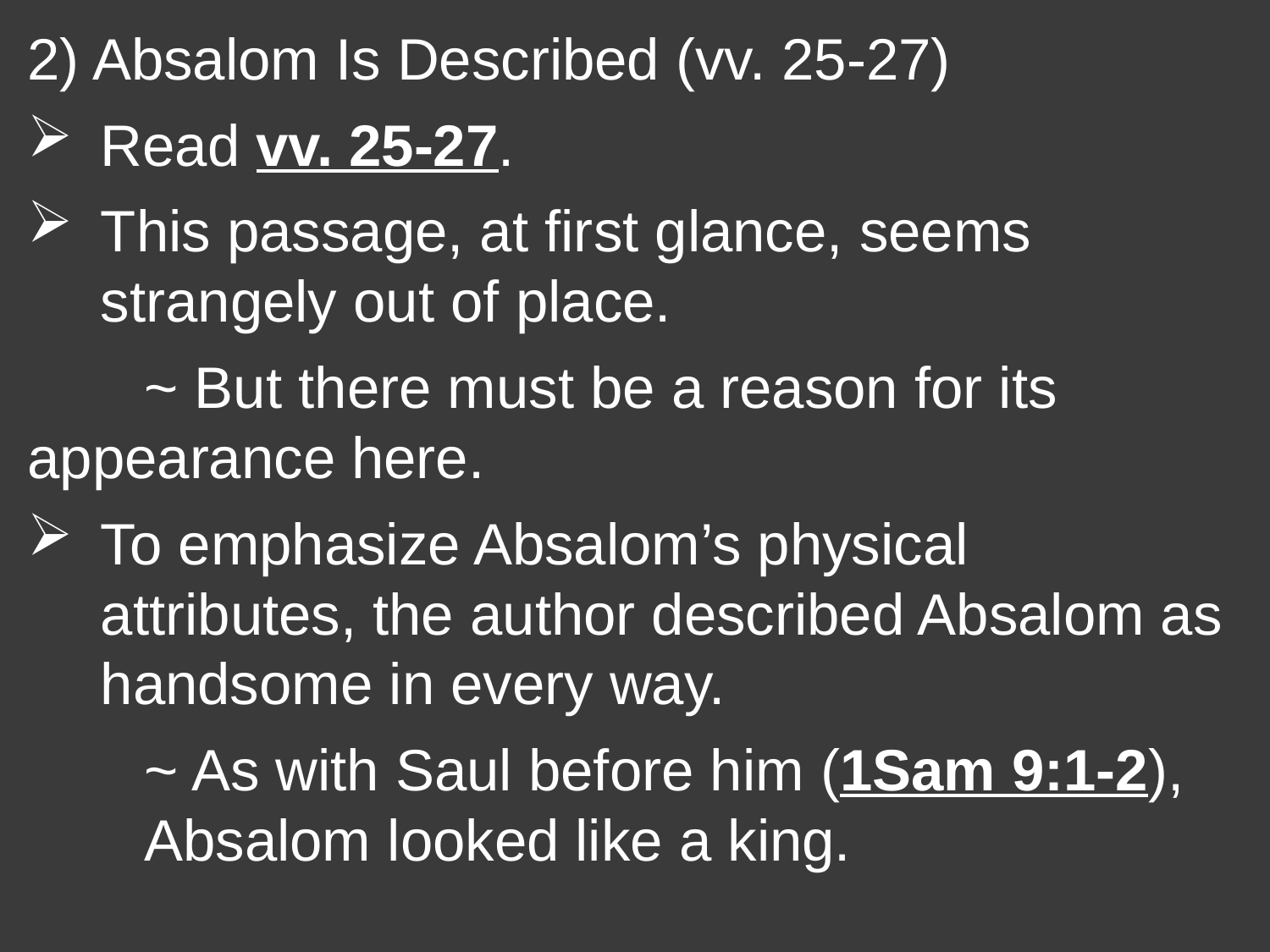

2) Absalom Is Described (vv. 25-27)
Read vv. 25-27.
This passage, at first glance, seems strangely out of place.
		~ But there must be a reason for its 					appearance here.
To emphasize Absalom’s physical attributes, the author described Absalom as handsome in every way.
		~ As with Saul before him (1Sam 9:1-2), 				Absalom looked like a king.